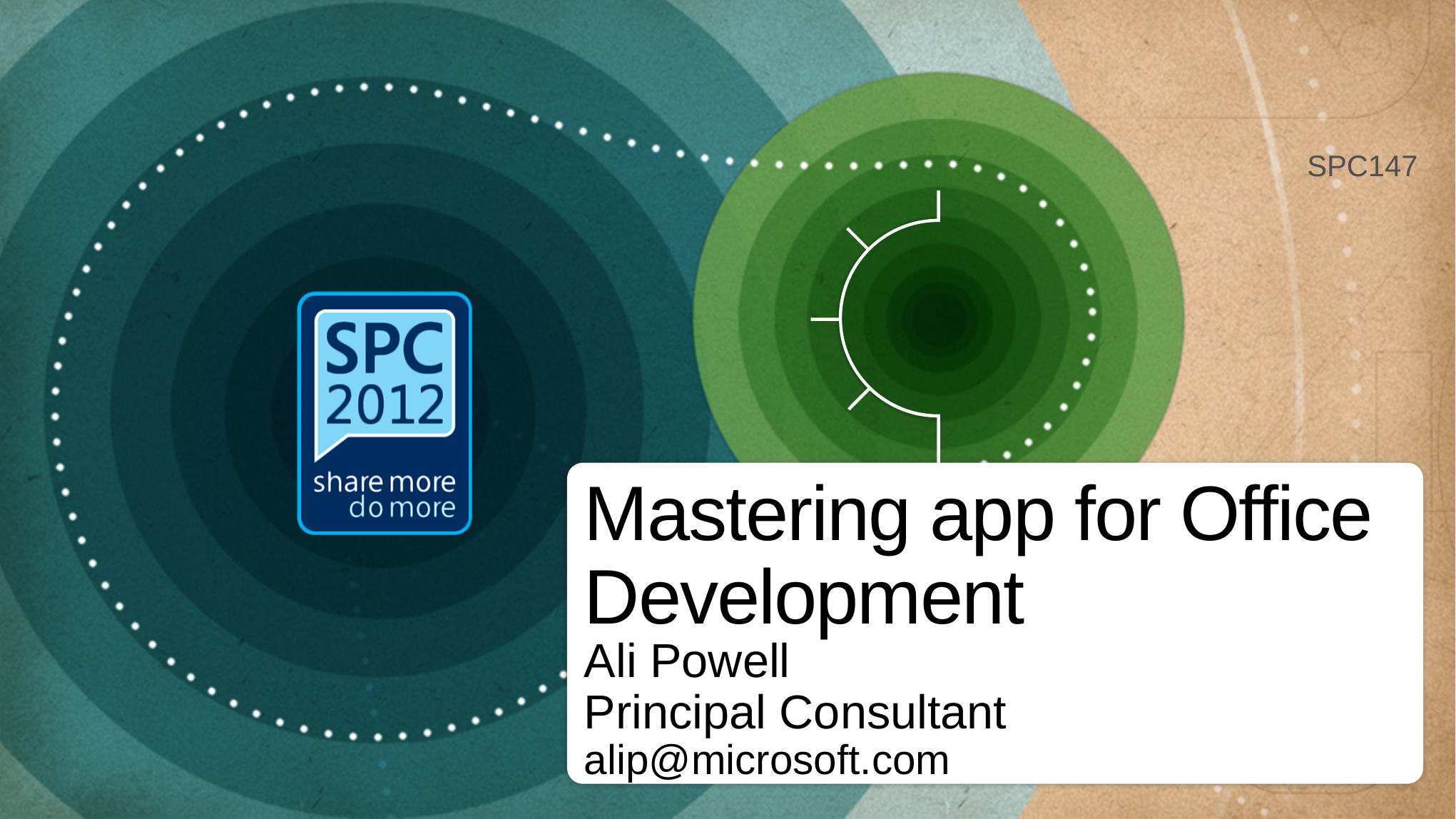

SPC147
# Mastering app for Office Development
Ali Powell
Principal Consultant
alip@microsoft.com